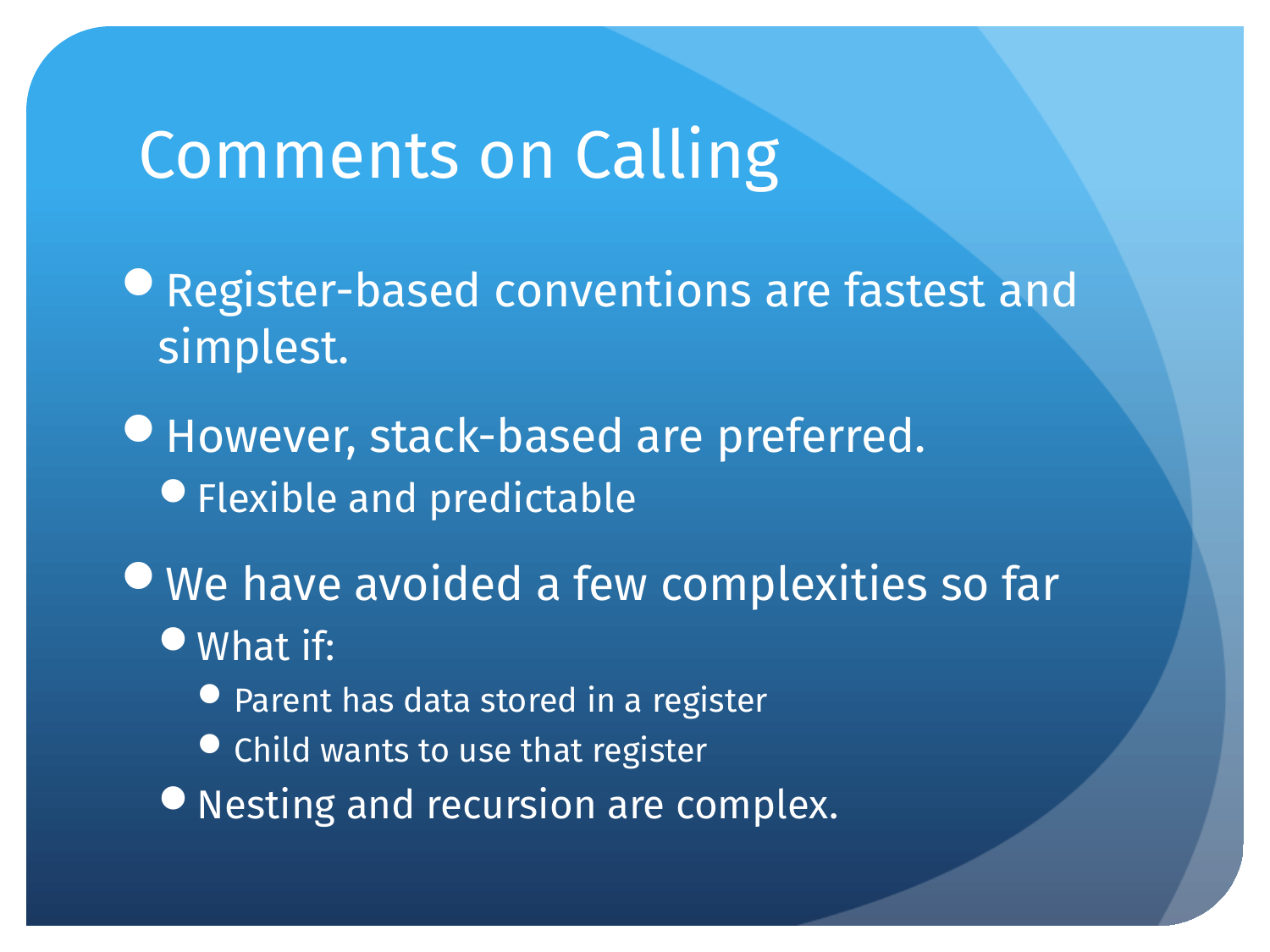

# Comments on Calling
Register-based conventions are fastest and simplest.
However, stack-based are preferred.
Flexible and predictable
We have avoided a few complexities so far
What if:
Parent has data stored in a register
Child wants to use that register
Nesting and recursion are complex.